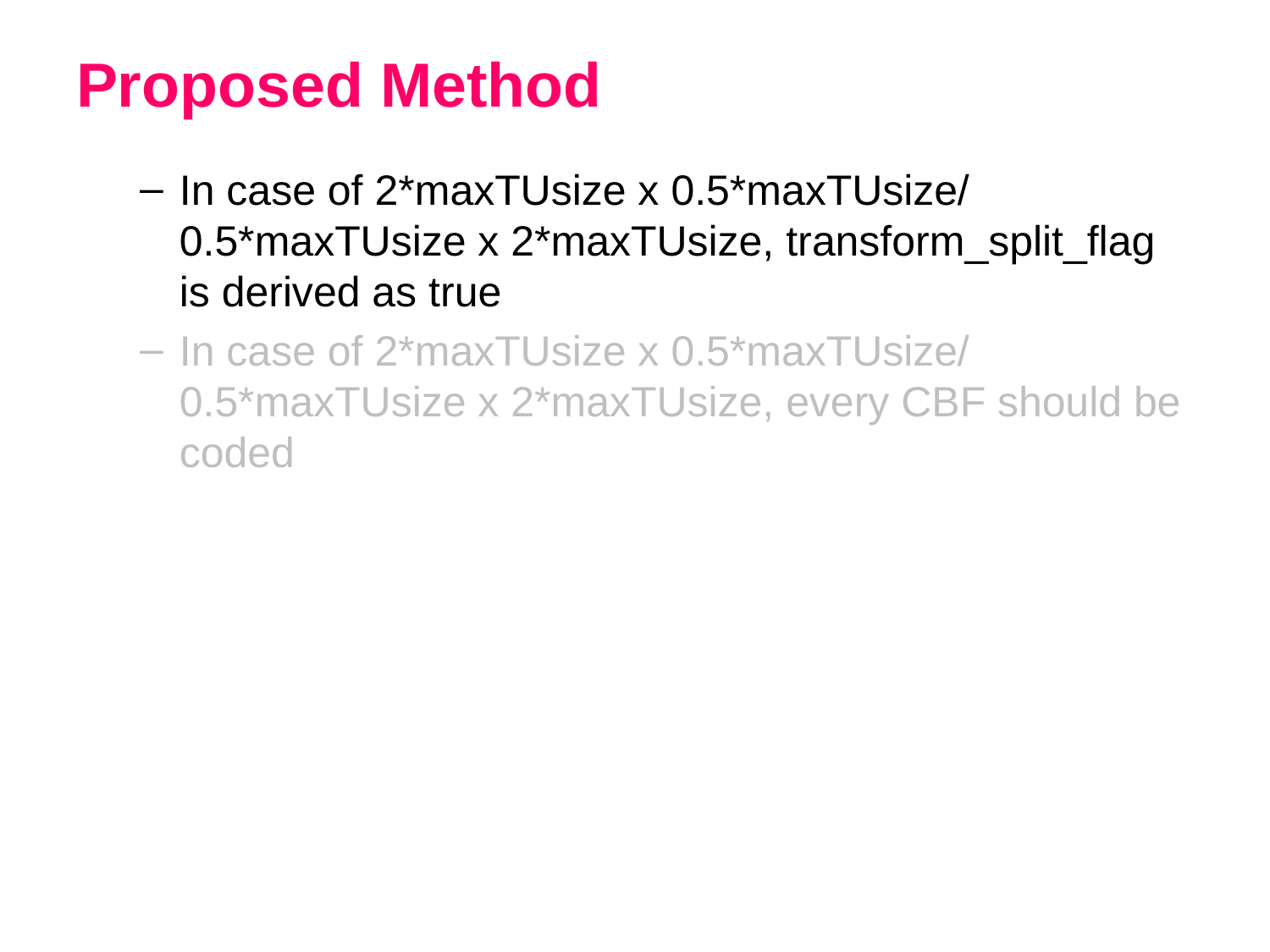

# Proposed Method
In case of 2*maxTUsize x 0.5*maxTUsize/ 0.5*maxTUsize x 2*maxTUsize, transform_split_flag is derived as true
In case of 2*maxTUsize x 0.5*maxTUsize/ 0.5*maxTUsize x 2*maxTUsize, every CBF should be coded